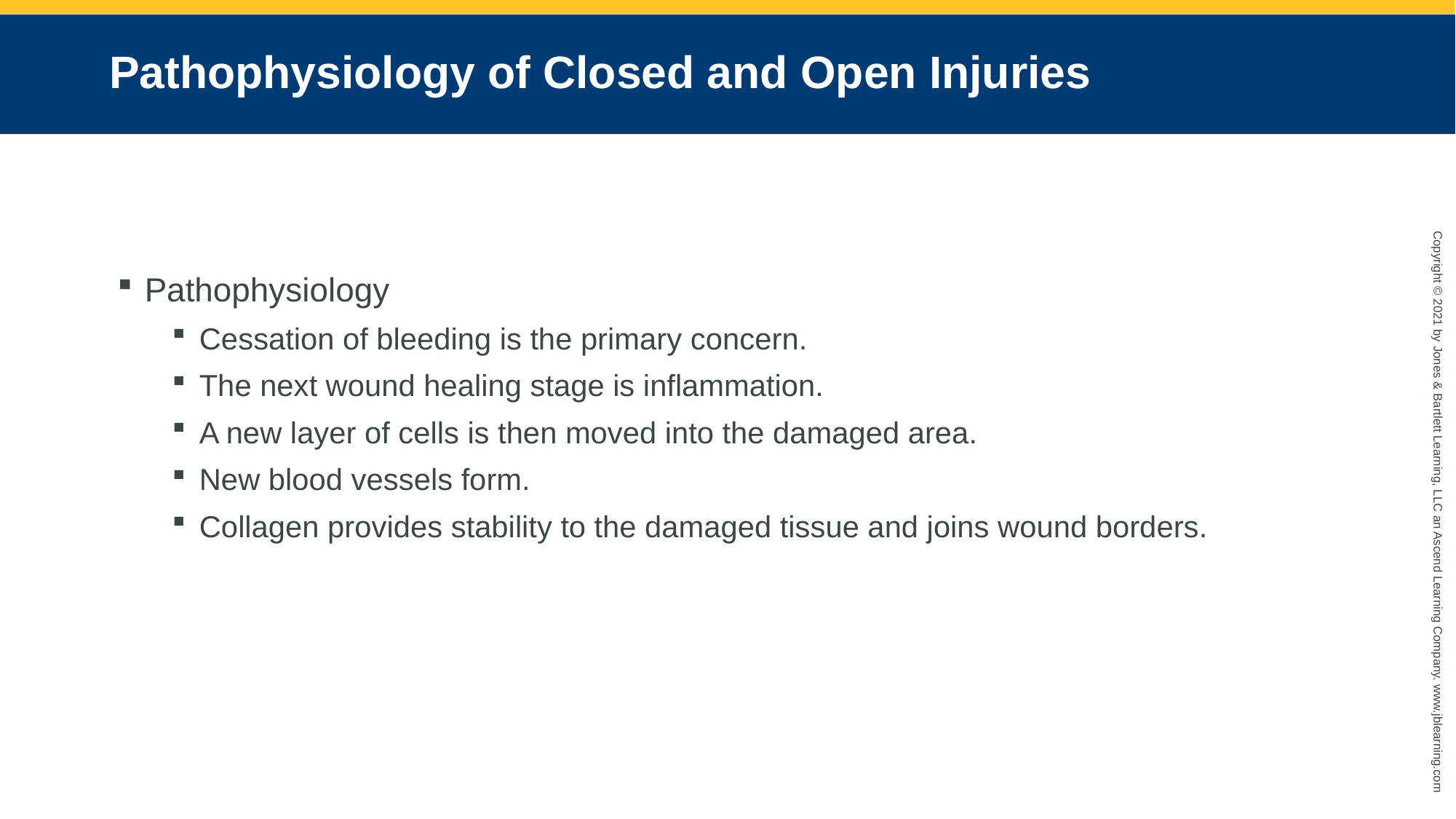

# Pathophysiology of Closed and Open Injuries
Pathophysiology
Cessation of bleeding is the primary concern.
The next wound healing stage is inflammation.
A new layer of cells is then moved into the damaged area.
New blood vessels form.
Collagen provides stability to the damaged tissue and joins wound borders.